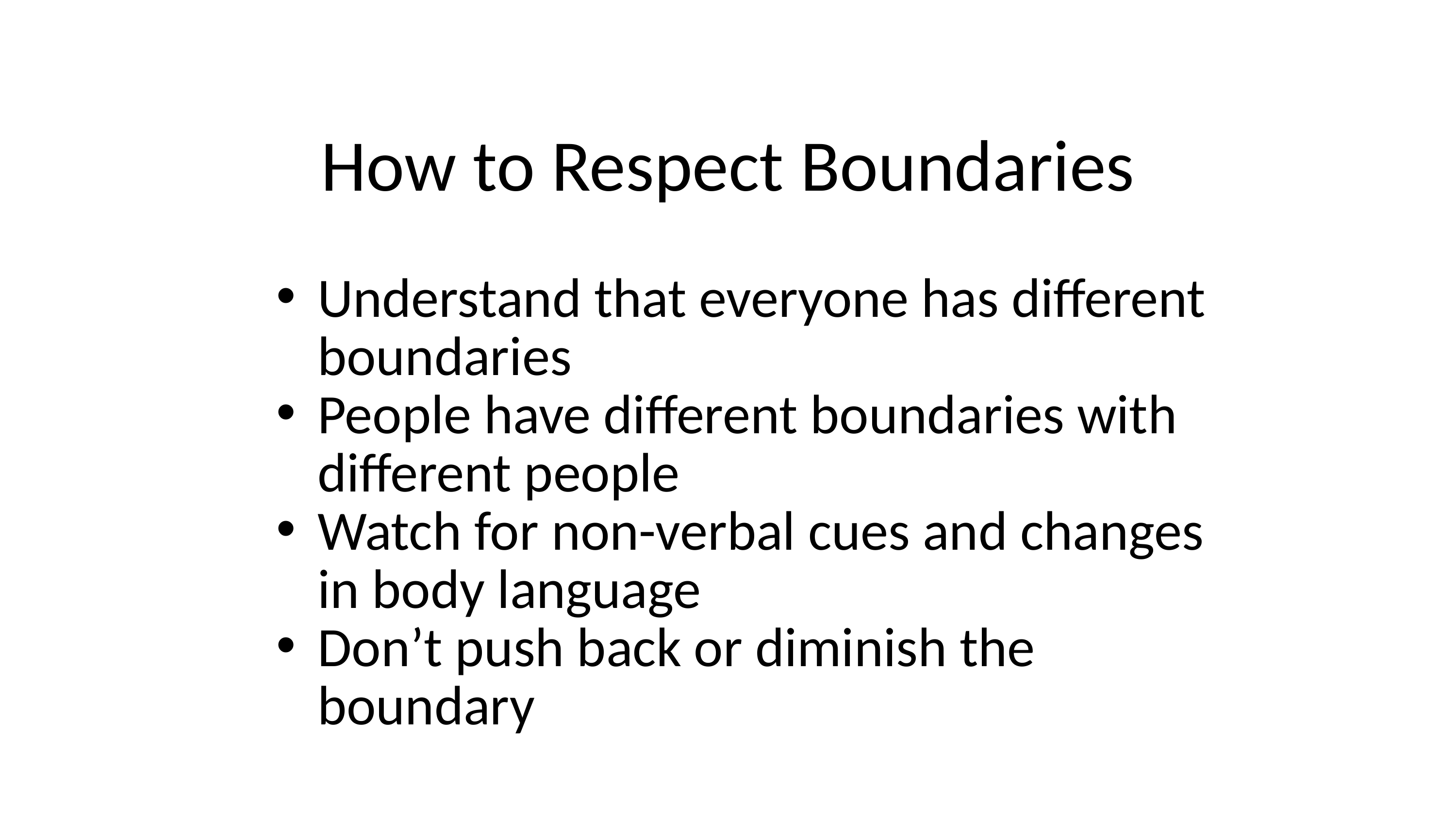

How to Respect Boundaries
Understand that everyone has different boundaries
People have different boundaries with different people
Watch for non-verbal cues and changes in body language
Don’t push back or diminish the boundary